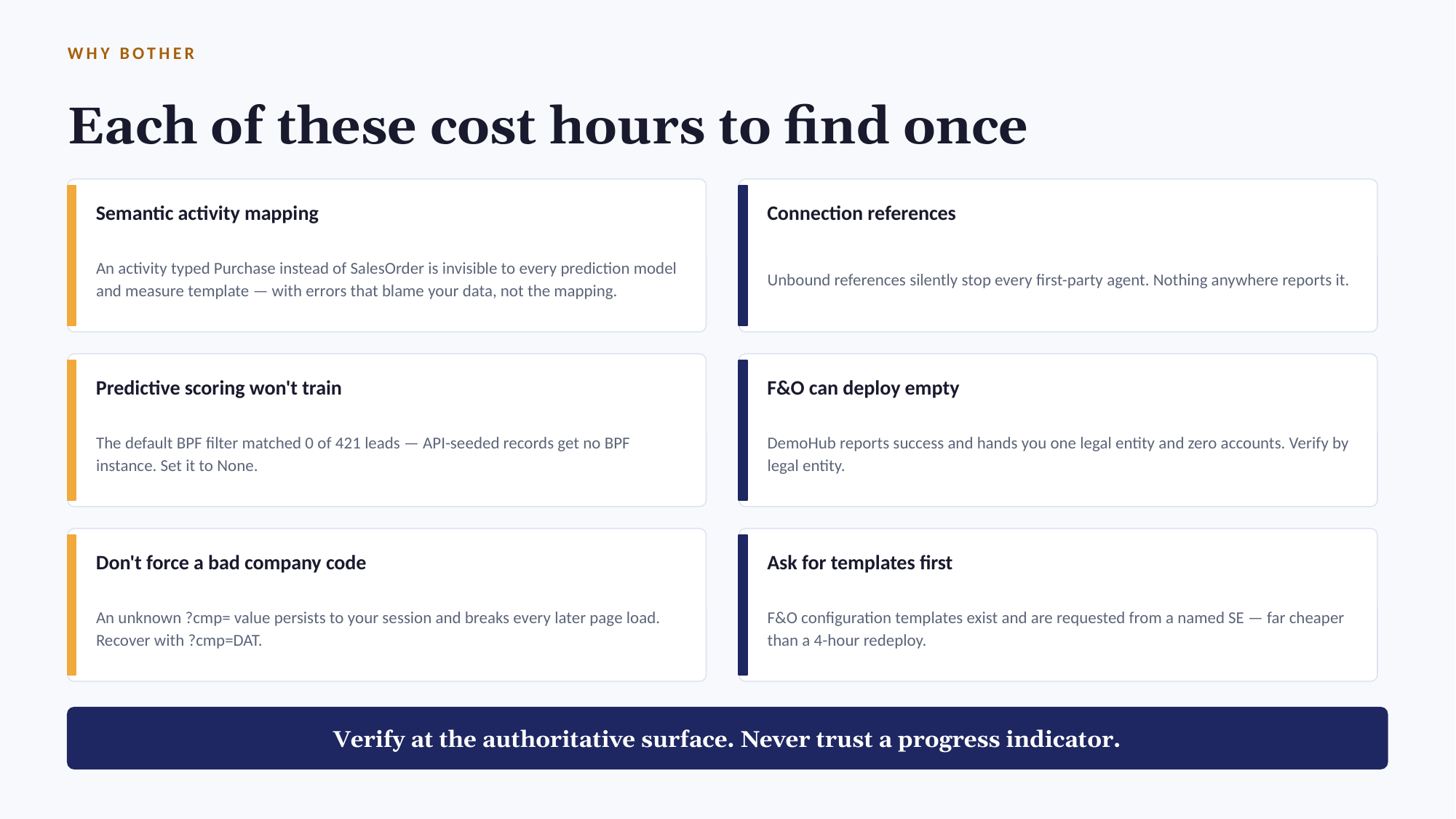

WHY BOTHER
Each of these cost hours to find once

Semantic activity mapping
Connection references
An activity typed Purchase instead of SalesOrder is invisible to every prediction model and measure template — with errors that blame your data, not the mapping.
Unbound references silently stop every first-party agent. Nothing anywhere reports it.

Predictive scoring won't train
F&O can deploy empty
The default BPF filter matched 0 of 421 leads — API-seeded records get no BPF instance. Set it to None.
DemoHub reports success and hands you one legal entity and zero accounts. Verify by legal entity.

Don't force a bad company code
Ask for templates first
An unknown ?cmp= value persists to your session and breaks every later page load. Recover with ?cmp=DAT.
F&O configuration templates exist and are requested from a named SE — far cheaper than a 4-hour redeploy.

Verify at the authoritative surface. Never trust a progress indicator.